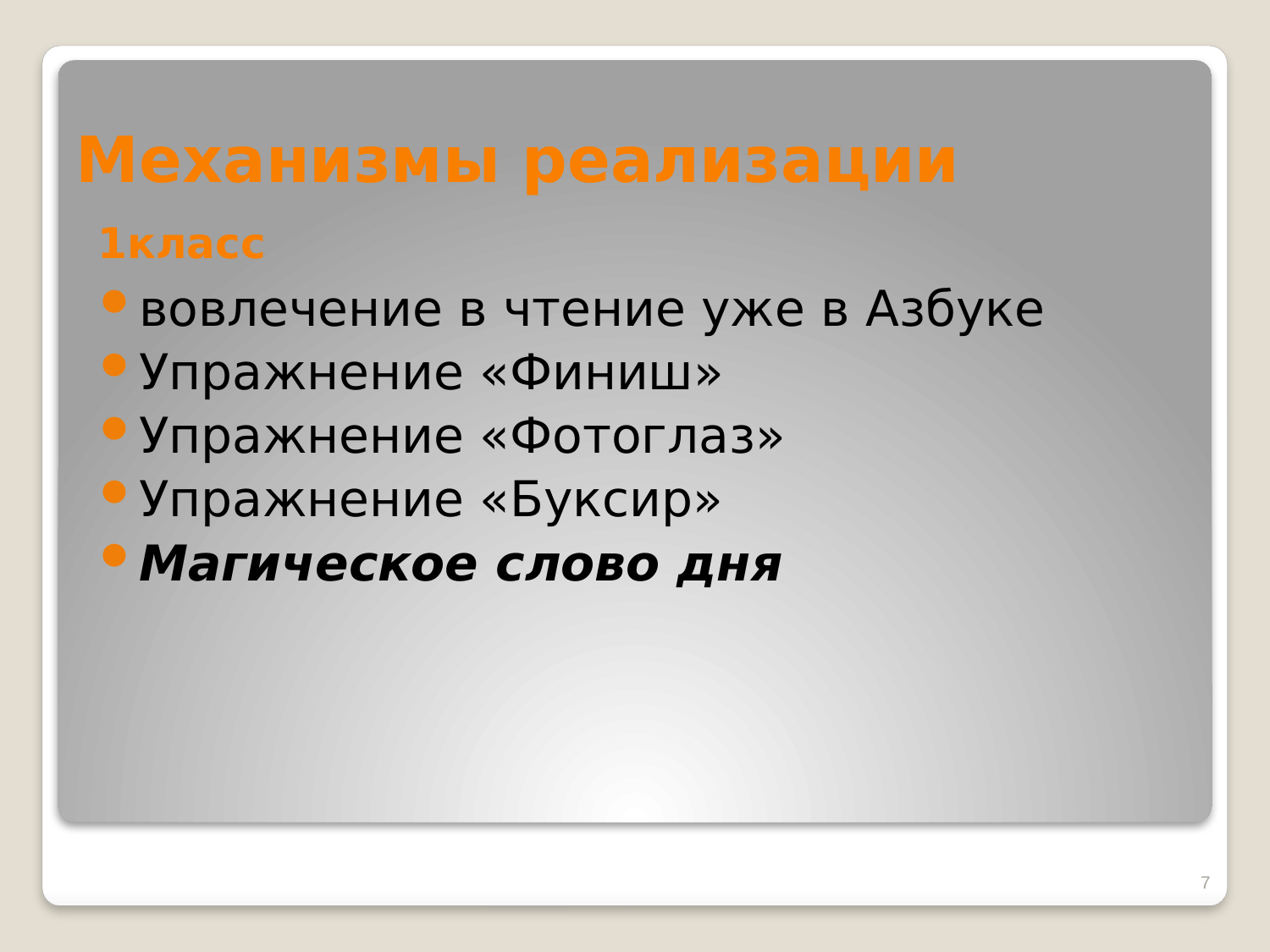

# Механизмы реализации 1класс
вовлечение в чтение уже в Азбуке
Упражнение «Финиш»
Упражнение «Фотоглаз»
Упражнение «Буксир»
Магическое слово дня

7